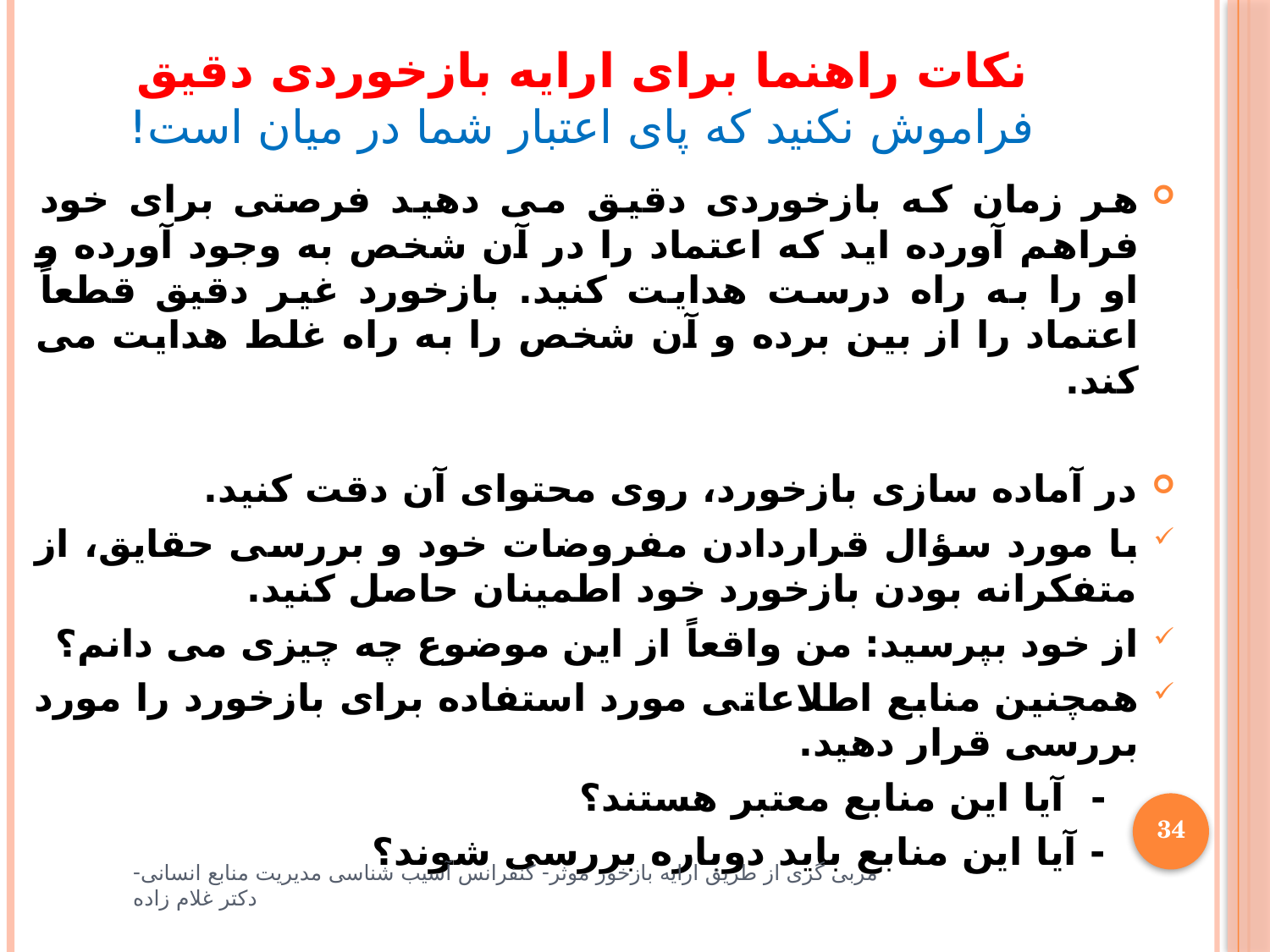

# نکات راهنما برای ارایه بازخوردی دقیق فراموش نکنید که پای اعتبار شما در میان است!
هر زمان که بازخوردی دقیق می دهید فرصتی برای خود فراهم آورده اید که اعتماد را در آن شخص به وجود آورده و او را به راه درست هدایت کنید. بازخورد غیر دقیق قطعاً اعتماد را از بین برده و آن شخص را به راه غلط هدایت می کند.

در آماده سازی بازخورد، روی محتوای آن دقت کنید.
با مورد سؤال قراردادن مفروضات خود و بررسی حقایق، از متفکرانه بودن بازخورد خود اطمینان حاصل کنید.
از خود بپرسید: من واقعاً از این موضوع چه چیزی می دانم؟
همچنین منابع اطلاعاتی مورد استفاده برای بازخورد را مورد بررسی قرار دهید.
     -  آیا این منابع معتبر هستند؟
     - آیا این منابع باید دوباره بررسی شوند؟

34
مربی گری از طریق ارایه بازخور موثر- کنفرانس آسیب شناسی مدیریت منابع انسانی- دکتر غلام زاده